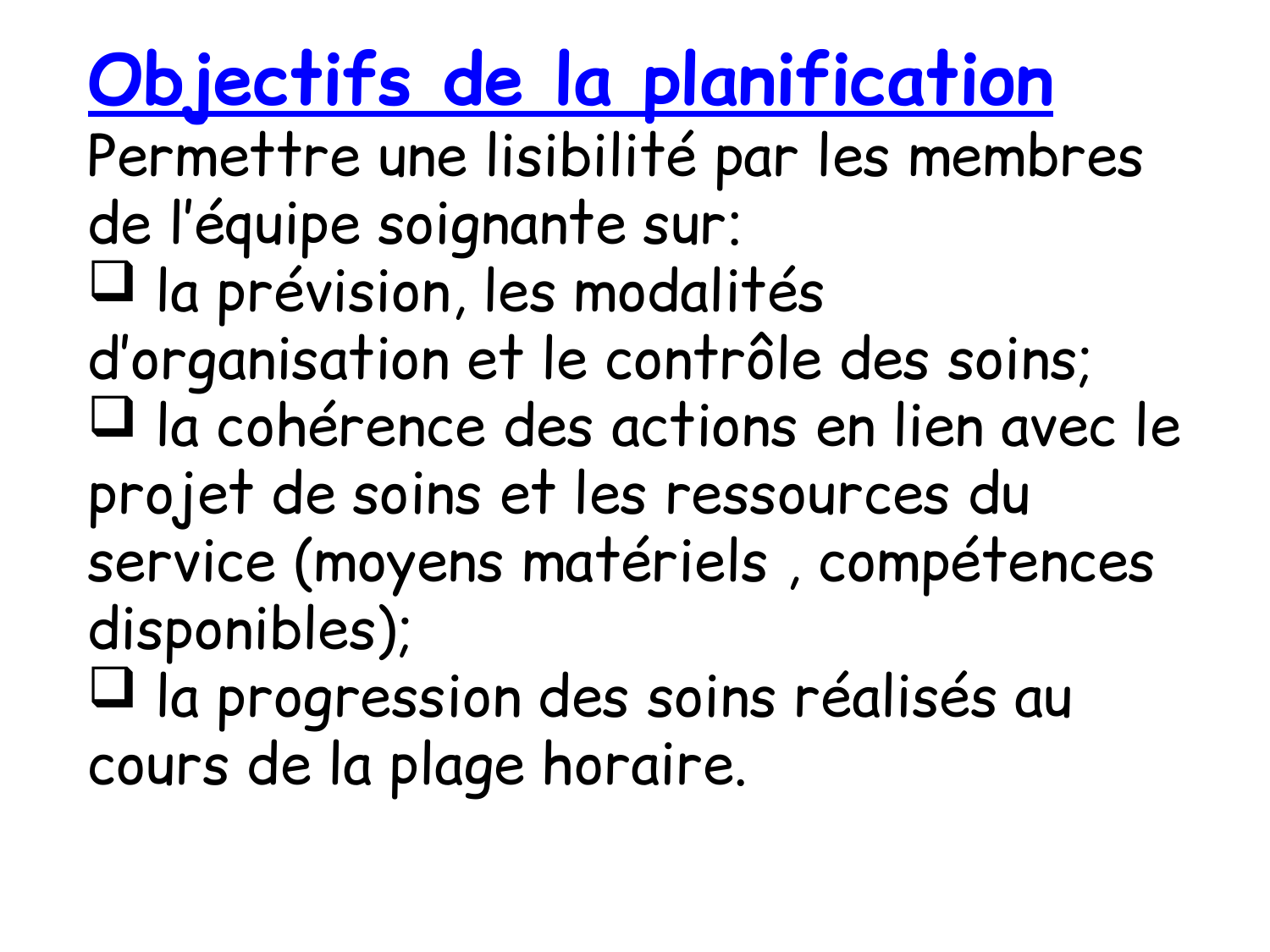

Objectifs de la planification
Permettre une lisibilité par les membres de l’équipe soignante sur:
 la prévision, les modalités d’organisation et le contrôle des soins;
 la cohérence des actions en lien avec le projet de soins et les ressources du service (moyens matériels , compétences disponibles);
 la progression des soins réalisés au cours de la plage horaire.